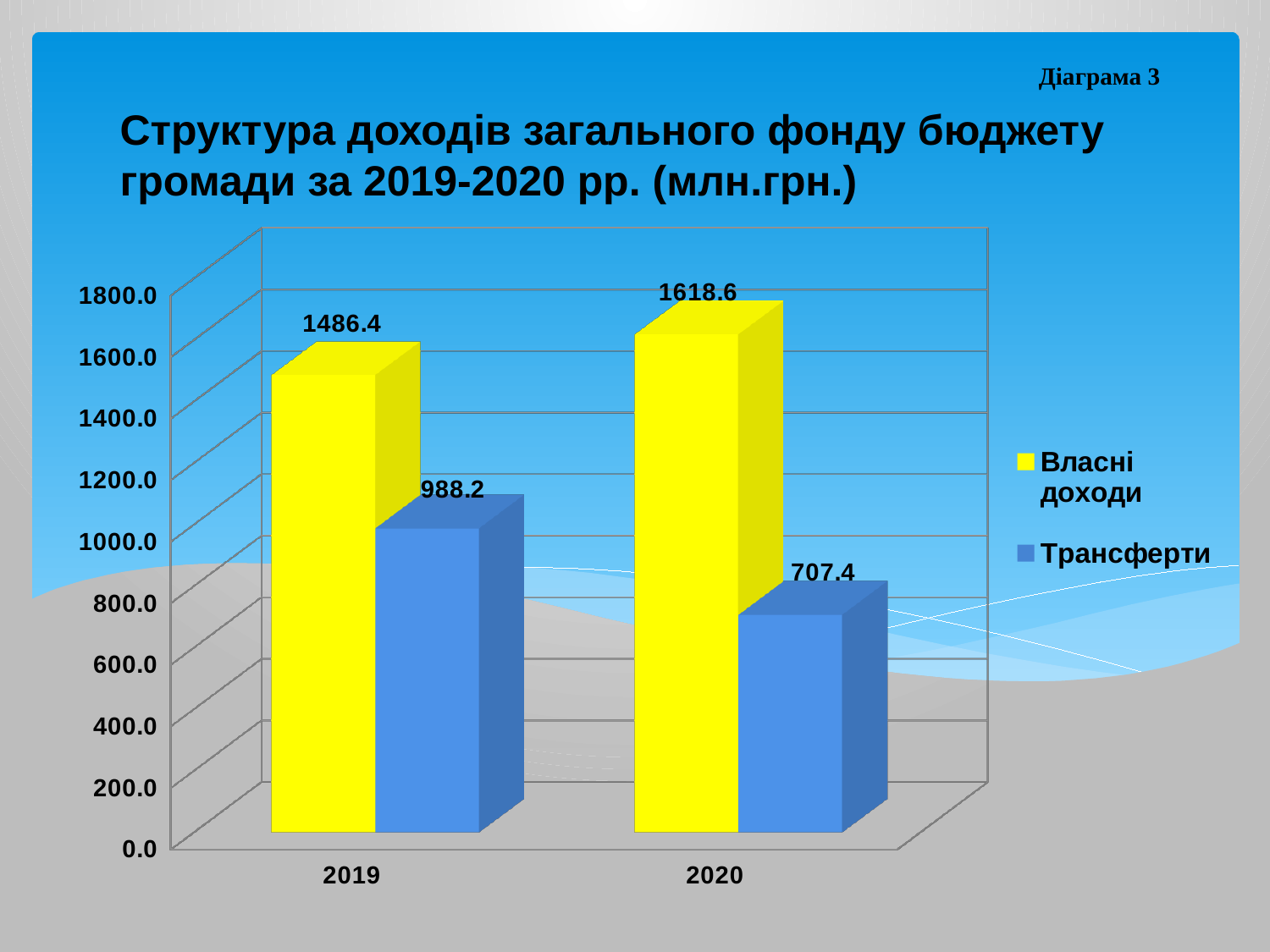

Діаграма 3
Структура доходів загального фонду бюджету громади за 2019-2020 рр. (млн.грн.)

[unsupported chart]